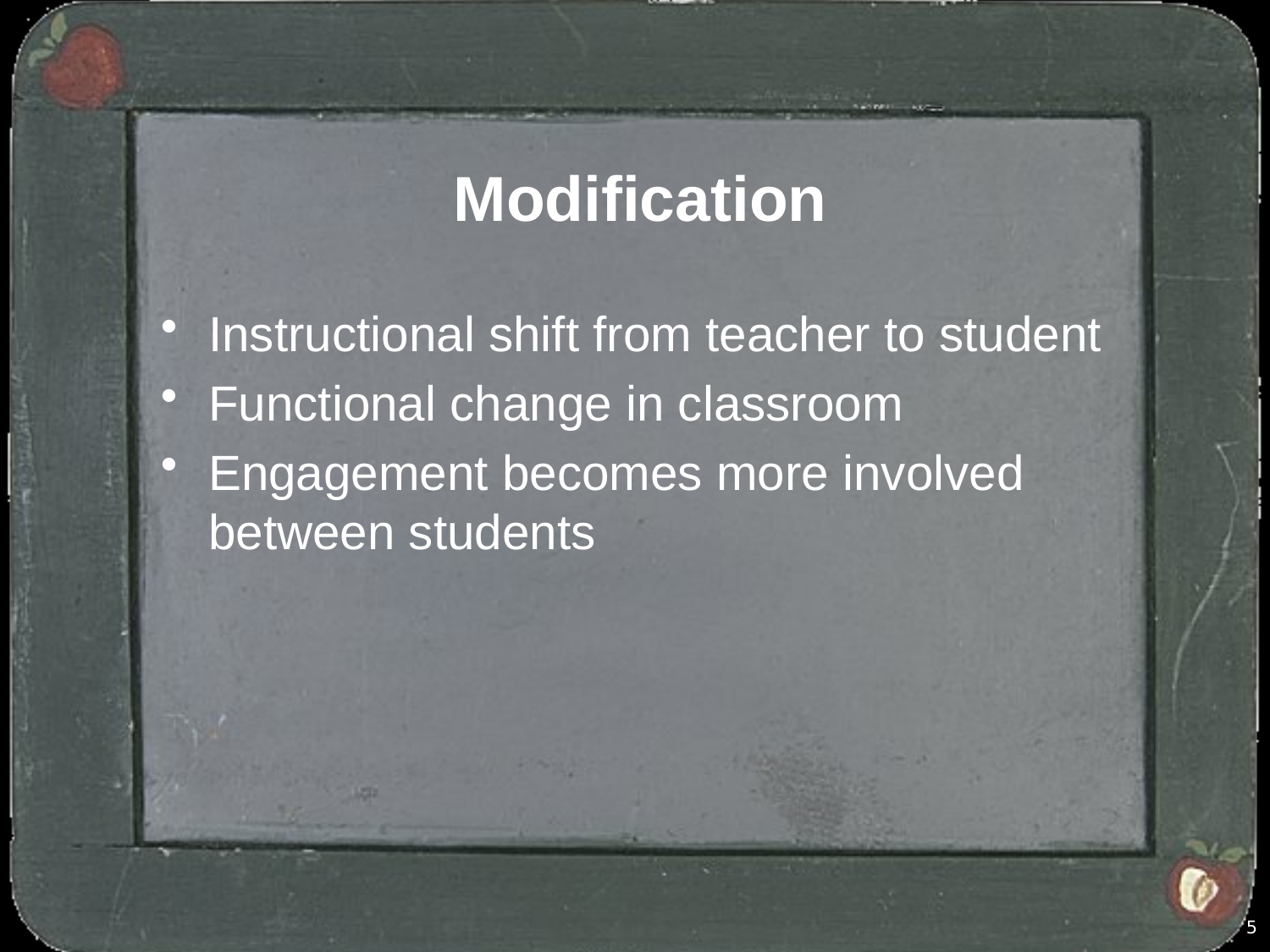

# Modification
Instructional shift from teacher to student
Functional change in classroom
Engagement becomes more involved between students

5